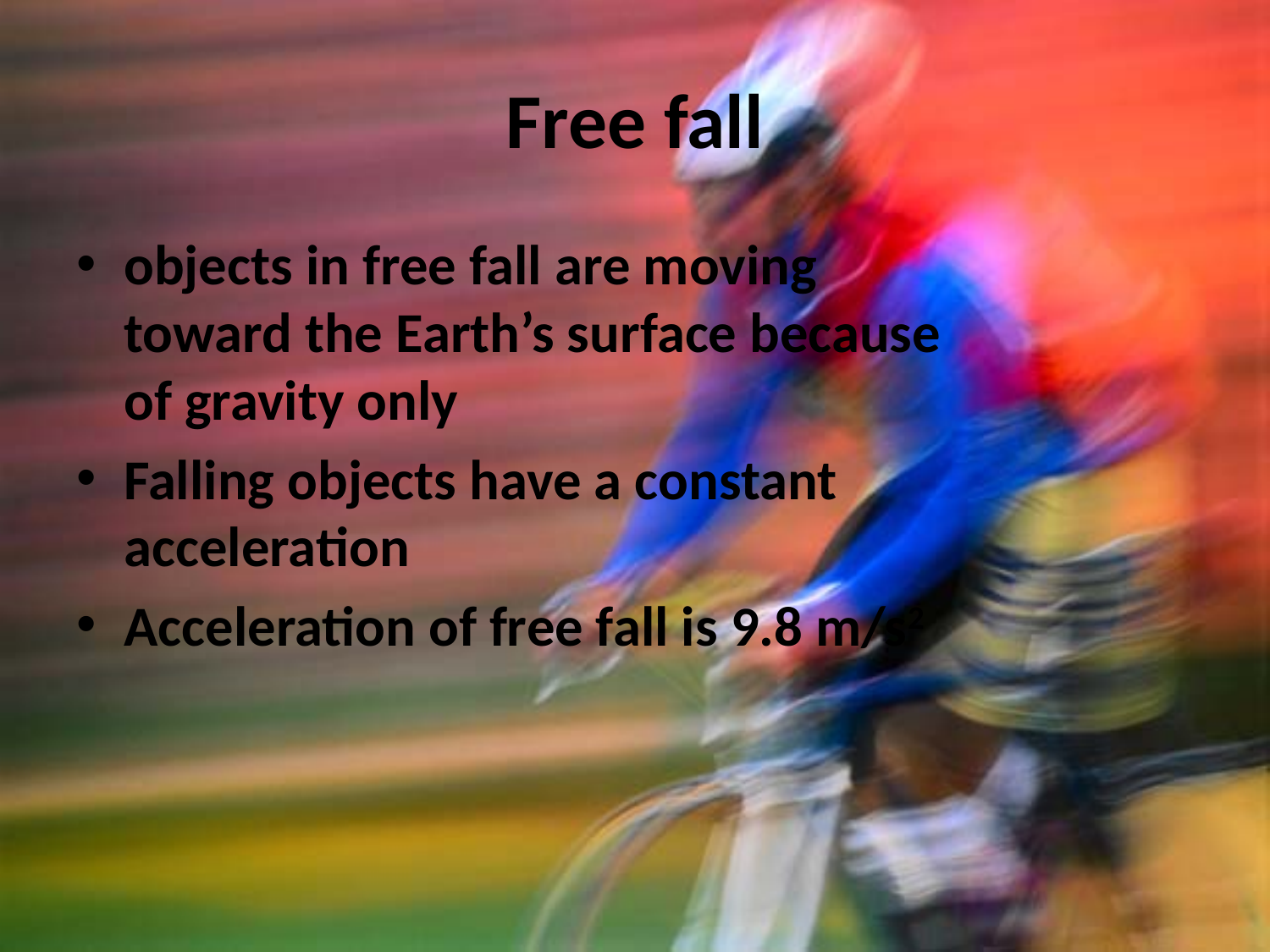

# Free fall
objects in free fall are moving toward the Earth’s surface because of gravity only
Falling objects have a constant acceleration
Acceleration of free fall is 9.8 m/s2